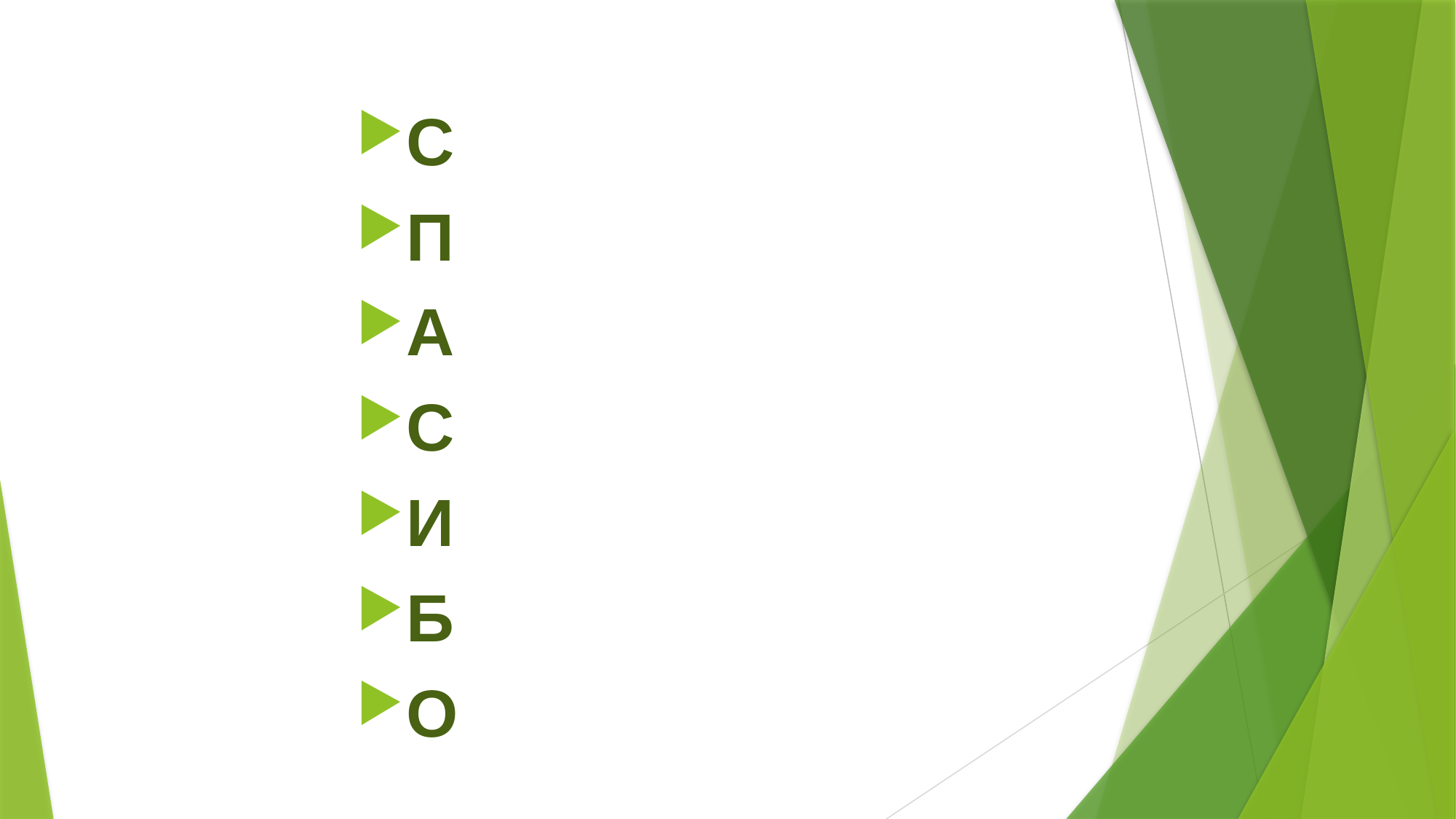

#
С
П
А
С
И
Б
О